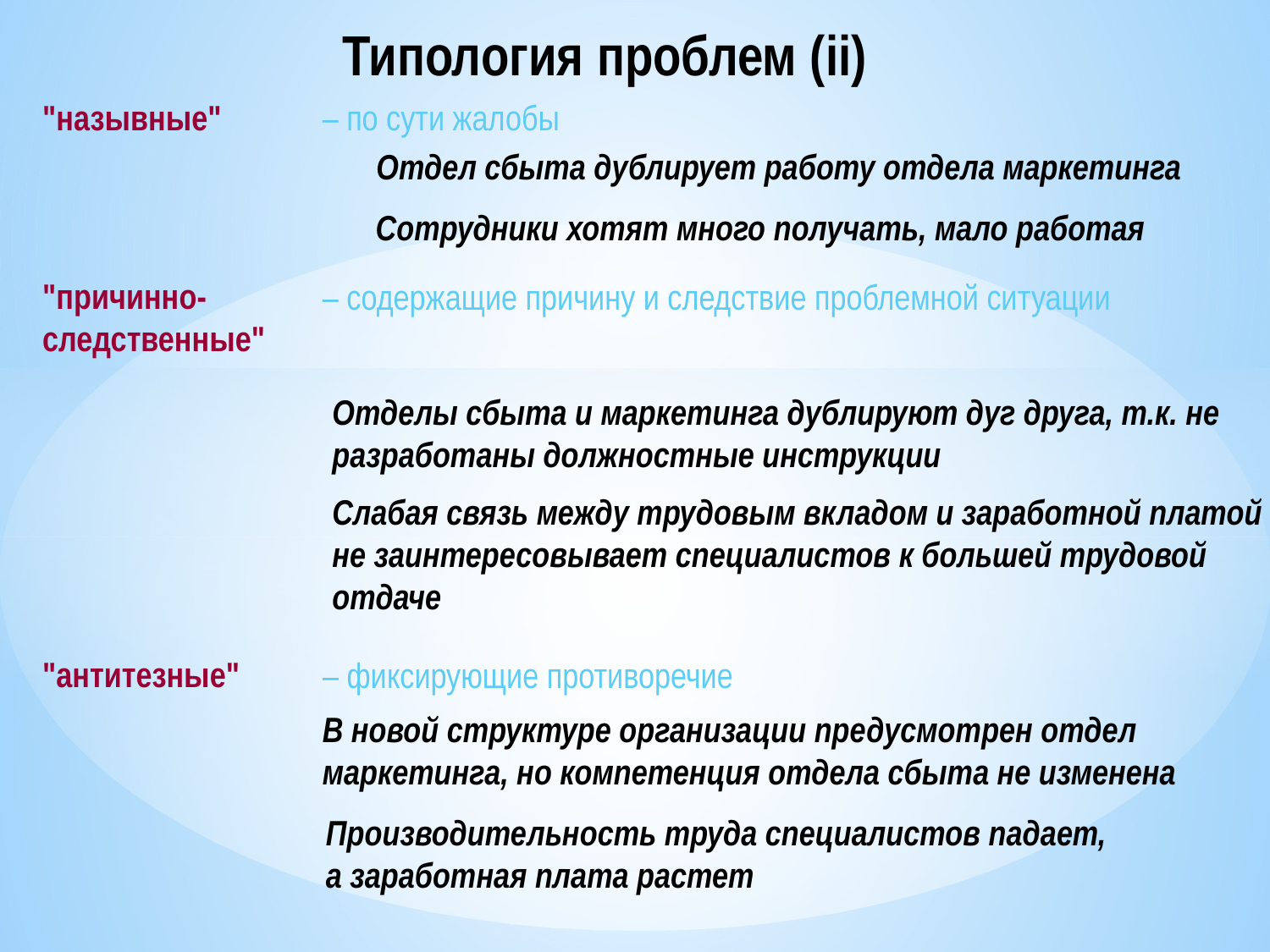

Типология проблем (ii)
"назывные"
– по сути жалобы
Отдел сбыта дублирует работу отдела маркетинга
Сотрудники хотят много получать, мало работая
"причинно-следственные"
– содержащие причину и следствие проблемной ситуации
Отделы сбыта и маркетинга дублируют дуг друга, т.к. не разработаны должностные инструкции
Слабая связь между трудовым вкладом и заработной платой не заинтересовывает специалистов к большей трудовой отдаче
"антитезные"
– фиксирующие противоречие
В новой структуре организации предусмотрен отдел маркетинга, но компетенция отдела сбыта не изменена
Производительность труда специалистов падает,
а заработная плата растет